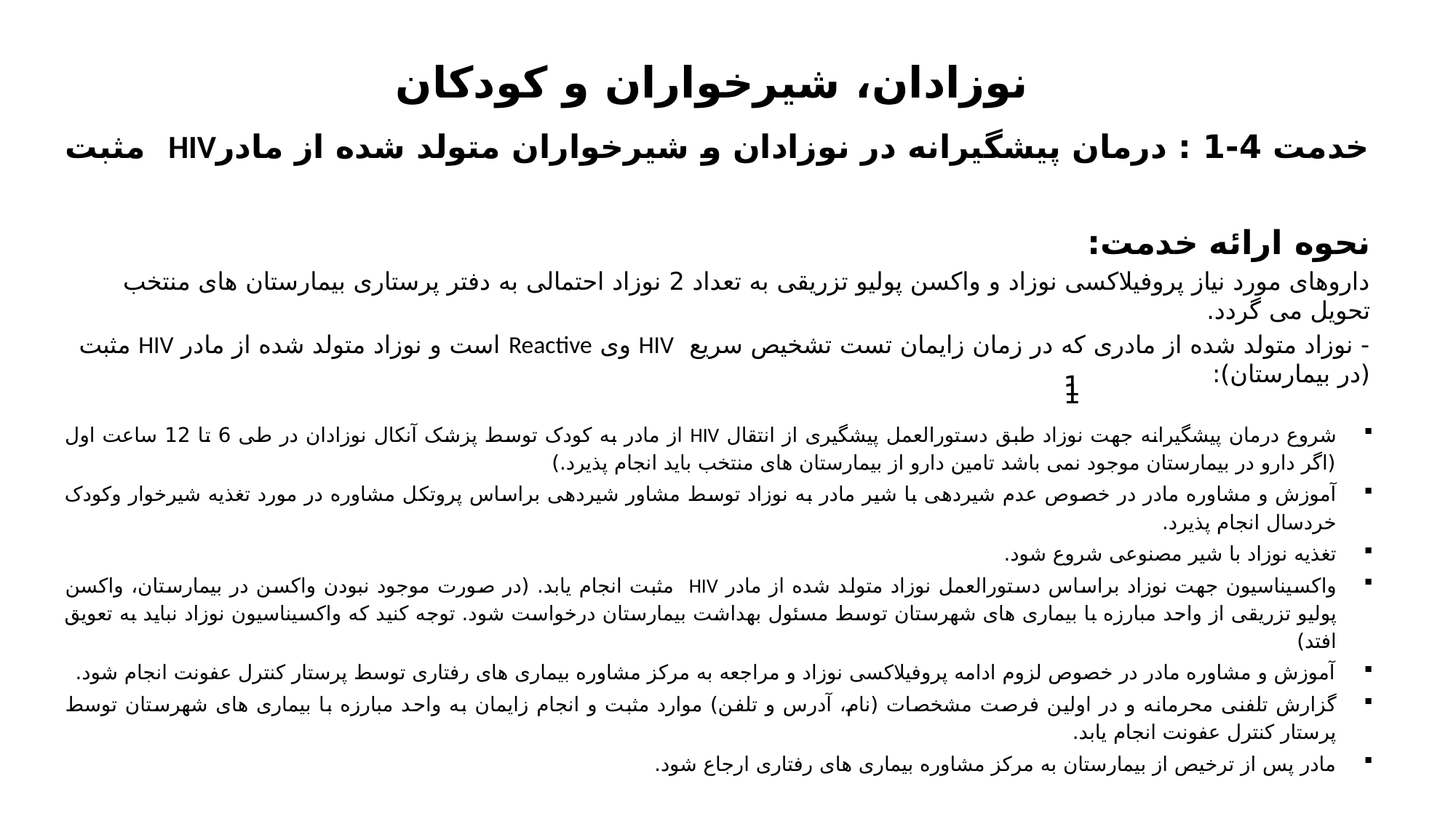

# نوزادان، شیرخواران و کودکان خدمت 4-1 : درمان پیشگیرانه در نوزادان و شیرخواران متولد شده از مادرHIV  مثبت

نحوه ارائه خدمت:
داروهای مورد نیاز پروفیلاکسی نوزاد و واکسن پولیو تزریقی به تعداد 2 نوزاد احتمالی به دفتر پرستاری بیمارستان های منتخب تحویل می گردد.
- نوزاد متولد شده از مادری که در زمان زایمان تست تشخیص سریع  HIV وی Reactive است و نوزاد متولد شده از مادر HIV مثبت (در بیمارستان):

شروع درمان پیشگیرانه جهت نوزاد طبق دستورالعمل پیشگیری از انتقال HIV از مادر به کودک توسط پزشک آنکال نوزادان در طی 6 تا 12 ساعت اول (اگر دارو در بیمارستان موجود نمی باشد تامین دارو از بیمارستان های منتخب باید انجام پذیرد.)
آموزش و مشاوره مادر در خصوص عدم شیردهی با شیر مادر به نوزاد توسط مشاور شیردهی براساس پروتکل مشاوره در مورد تغذیه شیرخوار وکودک خردسال انجام پذیرد.
تغذیه نوزاد با شیر مصنوعی شروع شود.
واکسیناسیون جهت نوزاد براساس دستورالعمل نوزاد متولد شده از مادر HIV  مثبت انجام یابد. (در صورت موجود نبودن واکسن در بیمارستان، واکسن پولیو تزریقی از واحد مبارزه با بیماری های شهرستان توسط مسئول بهداشت بیمارستان درخواست شود. توجه کنید که واکسیناسیون نوزاد نباید به تعویق افتد)
آموزش و مشاوره مادر در خصوص لزوم ادامه پروفیلاکسی نوزاد و مراجعه به مرکز مشاوره بیماری های رفتاری توسط پرستار کنترل عفونت انجام شود.
گزارش تلفنی محرمانه و در اولین فرصت مشخصات (نام، آدرس و تلفن) موارد مثبت و انجام زایمان به واحد مبارزه با بیماری های شهرستان توسط پرستار کنترل عفونت انجام یابد.
مادر پس از ترخیص از بیمارستان به مرکز مشاوره بیماری های رفتاری ارجاع شود.

1
1